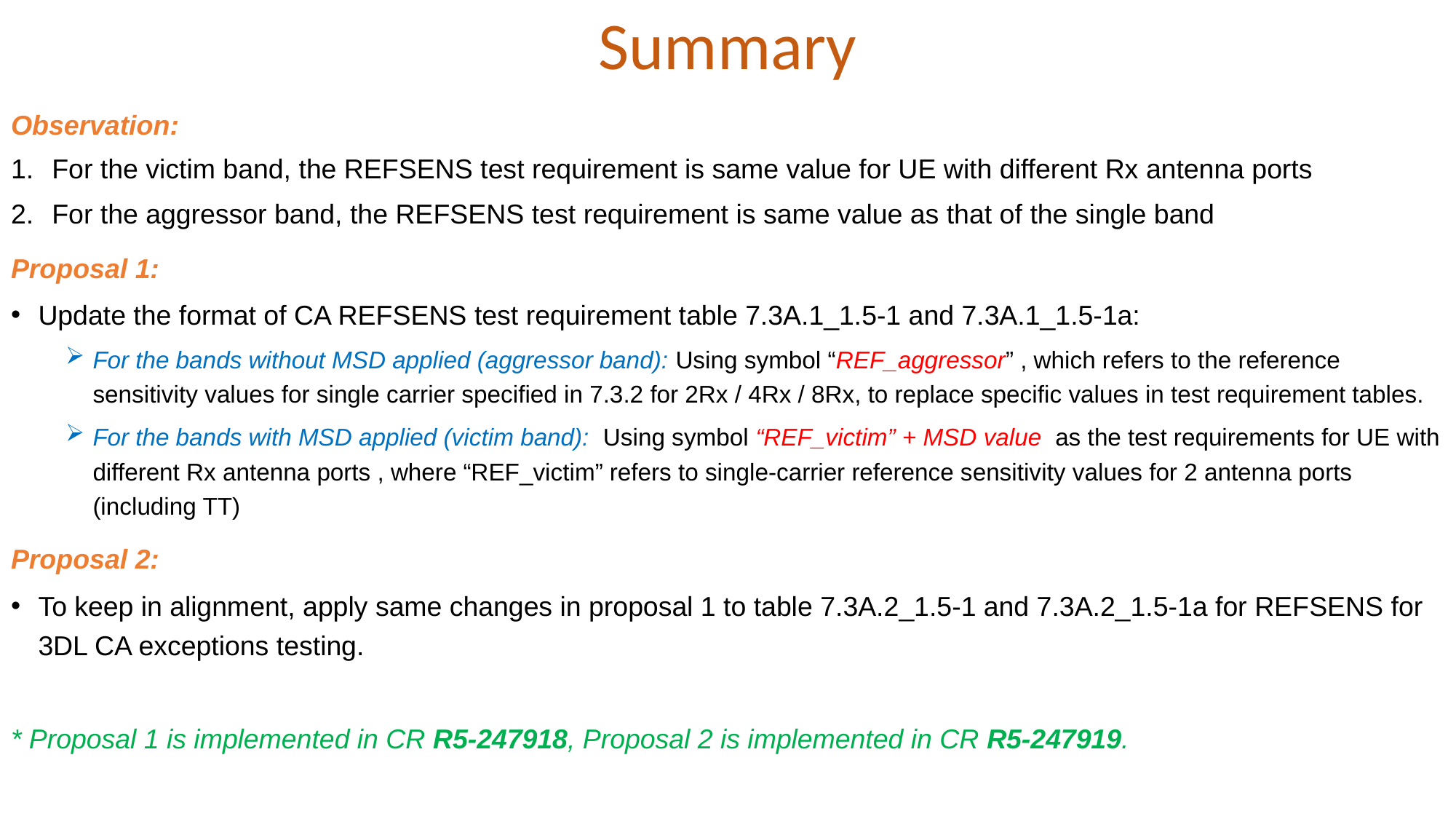

# Summary
Observation:
For the victim band, the REFSENS test requirement is same value for UE with different Rx antenna ports
For the aggressor band, the REFSENS test requirement is same value as that of the single band
Proposal 1:
Update the format of CA REFSENS test requirement table 7.3A.1_1.5-1 and 7.3A.1_1.5-1a:
For the bands without MSD applied (aggressor band): Using symbol “REF_aggressor” , which refers to the reference sensitivity values for single carrier specified in 7.3.2 for 2Rx / 4Rx / 8Rx, to replace specific values in test requirement tables.
For the bands with MSD applied (victim band):  Using symbol “REF_victim” + MSD value  as the test requirements for UE with different Rx antenna ports , where “REF_victim” refers to single-carrier reference sensitivity values for 2 antenna ports (including TT)
Proposal 2:
To keep in alignment, apply same changes in proposal 1 to table 7.3A.2_1.5-1 and 7.3A.2_1.5-1a for REFSENS for 3DL CA exceptions testing.

* Proposal 1 is implemented in CR R5-247918, Proposal 2 is implemented in CR R5-247919.